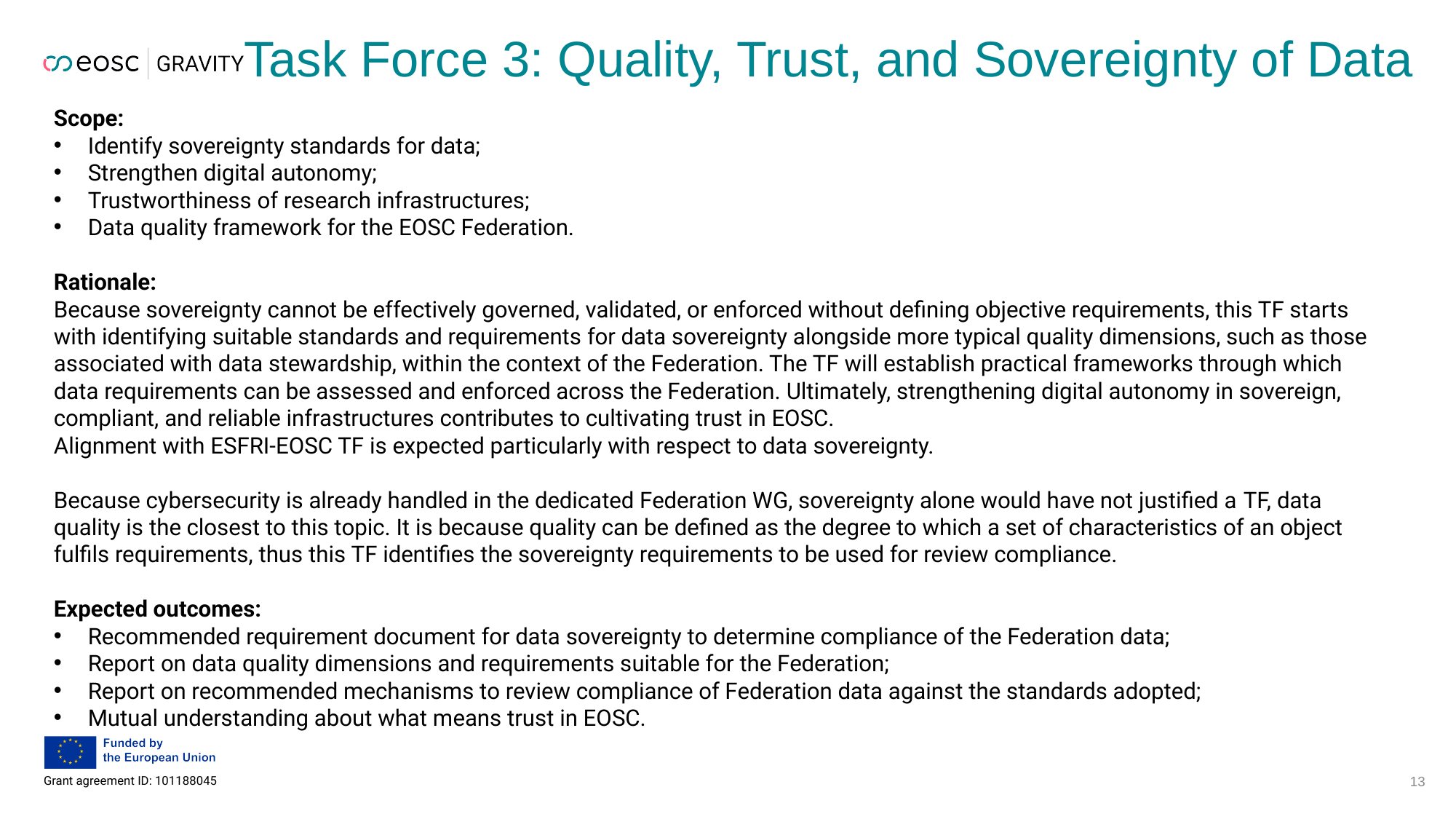

# Task Force 3: Quality, Trust, and Sovereignty of Data
Scope:
Identify sovereignty standards for data;
Strengthen digital autonomy;
Trustworthiness of research infrastructures;
Data quality framework for the EOSC Federation.

Rationale:
Because sovereignty cannot be effectively governed, validated, or enforced without defining objective requirements, this TF starts with identifying suitable standards and requirements for data sovereignty alongside more typical quality dimensions, such as those associated with data stewardship, within the context of the Federation. The TF will establish practical frameworks through which data requirements can be assessed and enforced across the Federation. Ultimately, strengthening digital autonomy in sovereign, compliant, and reliable infrastructures contributes to cultivating trust in EOSC.
Alignment with ESFRI-EOSC TF is expected particularly with respect to data sovereignty.

Because cybersecurity is already handled in the dedicated Federation WG, sovereignty alone would have not justified a TF, data quality is the closest to this topic. It is because quality can be defined as the degree to which a set of characteristics of an object fulfils requirements, thus this TF identifies the sovereignty requirements to be used for review compliance.

Expected outcomes:
Recommended requirement document for data sovereignty to determine compliance of the Federation data;
Report on data quality dimensions and requirements suitable for the Federation;
Report on recommended mechanisms to review compliance of Federation data against the standards adopted;
Mutual understanding about what means trust in EOSC.
13